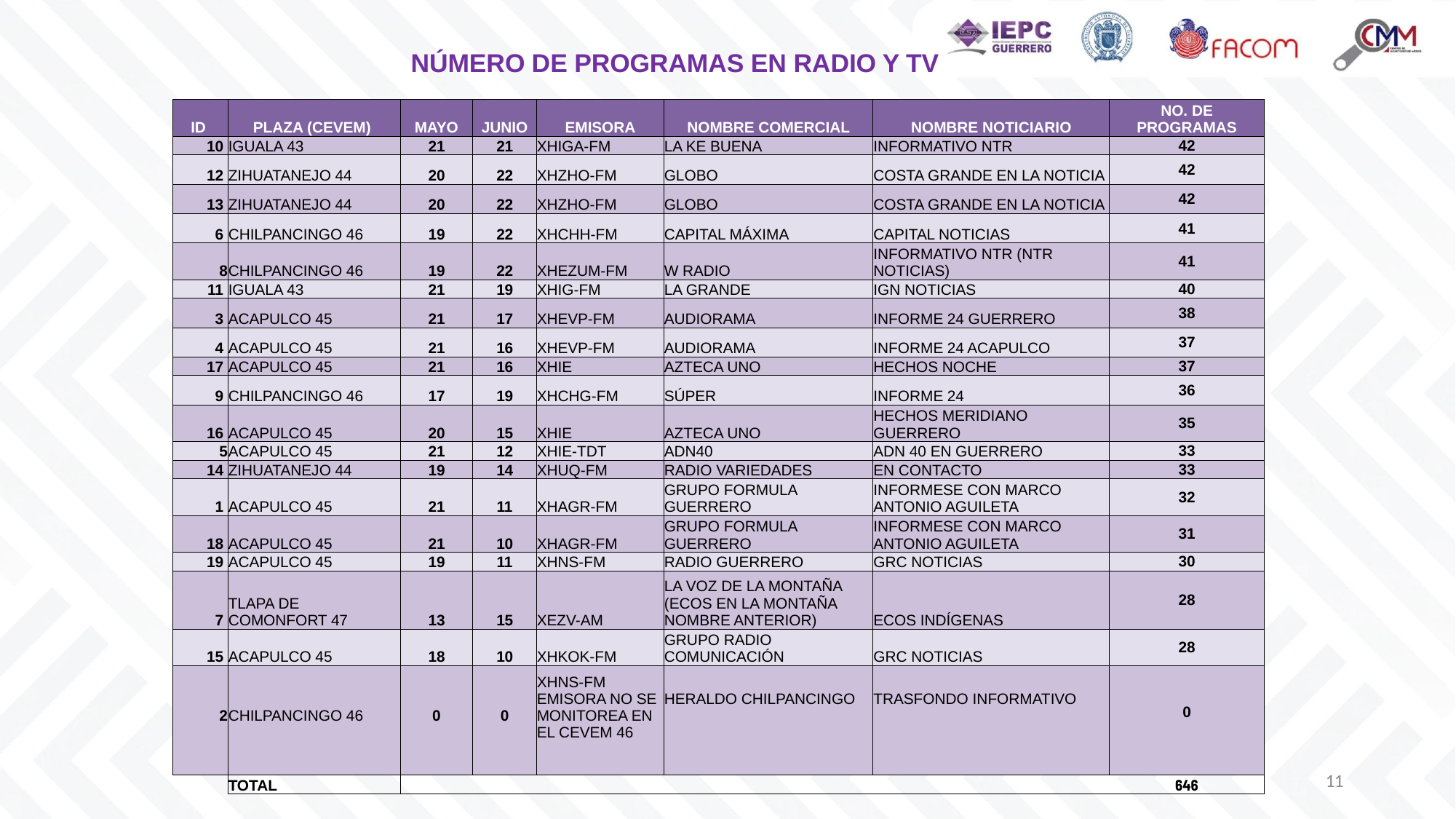

NÚMERO DE PROGRAMAS EN RADIO Y TV
| ID | PLAZA (CEVEM) | MAYO | JUNIO | EMISORA | NOMBRE COMERCIAL | NOMBRE NOTICIARIO | NO. DE PROGRAMAS |
| --- | --- | --- | --- | --- | --- | --- | --- |
| 10 | IGUALA 43 | 21 | 21 | XHIGA-FM | LA KE BUENA | INFORMATIVO NTR | 42 |
| 12 | ZIHUATANEJO 44 | 20 | 22 | XHZHO-FM | GLOBO | COSTA GRANDE EN LA NOTICIA | 42 |
| 13 | ZIHUATANEJO 44 | 20 | 22 | XHZHO-FM | GLOBO | COSTA GRANDE EN LA NOTICIA | 42 |
| 6 | CHILPANCINGO 46 | 19 | 22 | XHCHH-FM | CAPITAL MÁXIMA | CAPITAL NOTICIAS | 41 |
| 8 | CHILPANCINGO 46 | 19 | 22 | XHEZUM-FM | W RADIO | INFORMATIVO NTR (NTR NOTICIAS) | 41 |
| 11 | IGUALA 43 | 21 | 19 | XHIG-FM | LA GRANDE | IGN NOTICIAS | 40 |
| 3 | ACAPULCO 45 | 21 | 17 | XHEVP-FM | AUDIORAMA | INFORME 24 GUERRERO | 38 |
| 4 | ACAPULCO 45 | 21 | 16 | XHEVP-FM | AUDIORAMA | INFORME 24 ACAPULCO | 37 |
| 17 | ACAPULCO 45 | 21 | 16 | XHIE | AZTECA UNO | HECHOS NOCHE | 37 |
| 9 | CHILPANCINGO 46 | 17 | 19 | XHCHG-FM | SÚPER | INFORME 24 | 36 |
| 16 | ACAPULCO 45 | 20 | 15 | XHIE | AZTECA UNO | HECHOS MERIDIANO GUERRERO | 35 |
| 5 | ACAPULCO 45 | 21 | 12 | XHIE-TDT | ADN40 | ADN 40 EN GUERRERO | 33 |
| 14 | ZIHUATANEJO 44 | 19 | 14 | XHUQ-FM | RADIO VARIEDADES | EN CONTACTO | 33 |
| 1 | ACAPULCO 45 | 21 | 11 | XHAGR-FM | GRUPO FORMULA GUERRERO | INFORMESE CON MARCO ANTONIO AGUILETA | 32 |
| 18 | ACAPULCO 45 | 21 | 10 | XHAGR-FM | GRUPO FORMULA GUERRERO | INFORMESE CON MARCO ANTONIO AGUILETA | 31 |
| 19 | ACAPULCO 45 | 19 | 11 | XHNS-FM | RADIO GUERRERO | GRC NOTICIAS | 30 |
| 7 | TLAPA DE COMONFORT 47 | 13 | 15 | XEZV-AM | LA VOZ DE LA MONTAÑA (ECOS EN LA MONTAÑA NOMBRE ANTERIOR) | ECOS INDÍGENAS | 28 |
| 15 | ACAPULCO 45 | 18 | 10 | XHKOK-FM | GRUPO RADIO COMUNICACIÓN | GRC NOTICIAS | 28 |
| 2 | CHILPANCINGO 46 | 0 | 0 | XHNS-FM EMISORA NO SE MONITOREA EN EL CEVEM 46 | HERALDO CHILPANCINGO | TRASFONDO INFORMATIVO | 0 |
|  | TOTAL |  |  |  |  |  | 646 |
11